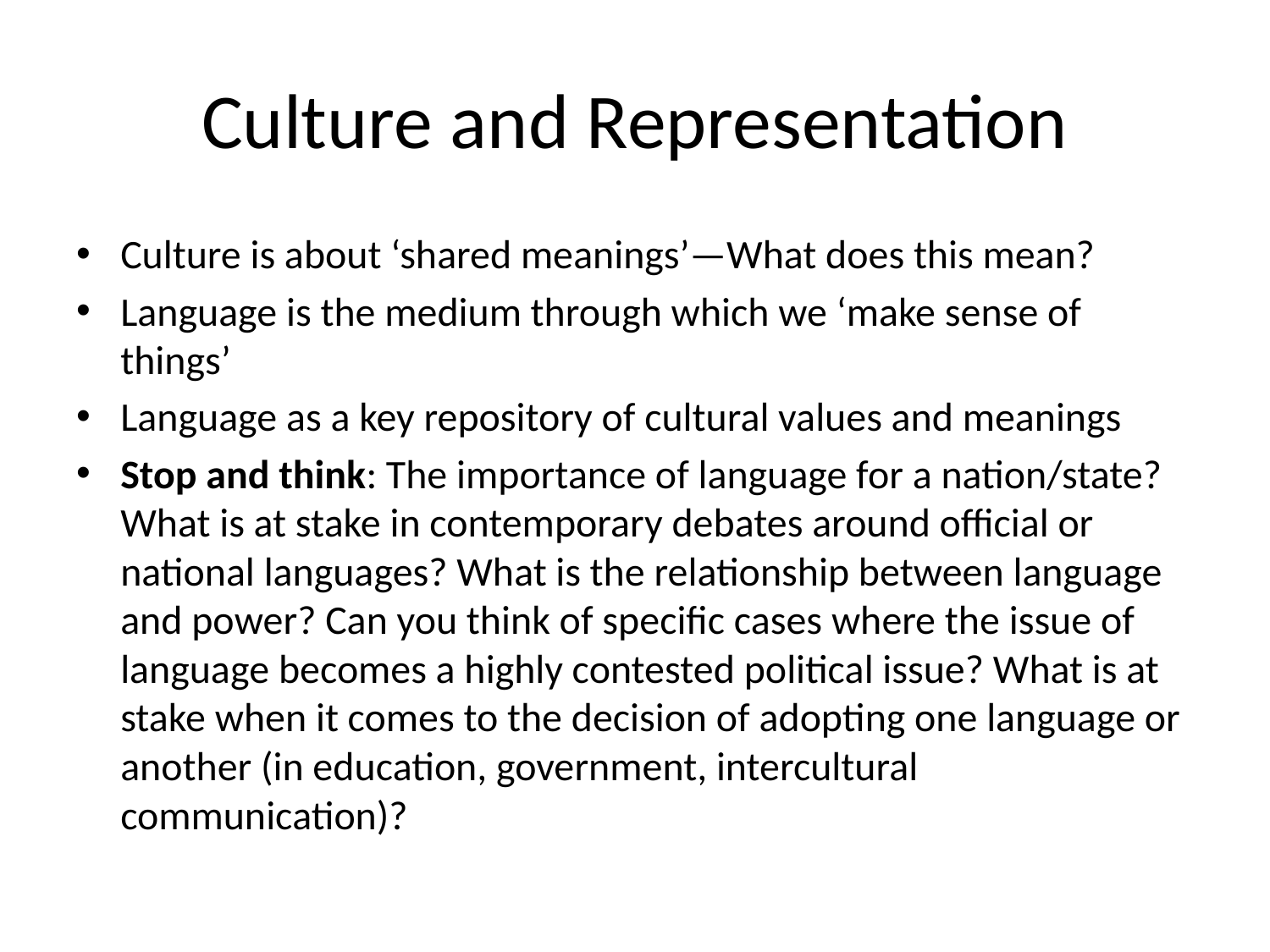

# Culture and Representation
Culture is about ‘shared meanings’—What does this mean?
Language is the medium through which we ‘make sense of things’
Language as a key repository of cultural values and meanings
Stop and think: The importance of language for a nation/state? What is at stake in contemporary debates around official or national languages? What is the relationship between language and power? Can you think of specific cases where the issue of language becomes a highly contested political issue? What is at stake when it comes to the decision of adopting one language or another (in education, government, intercultural communication)?